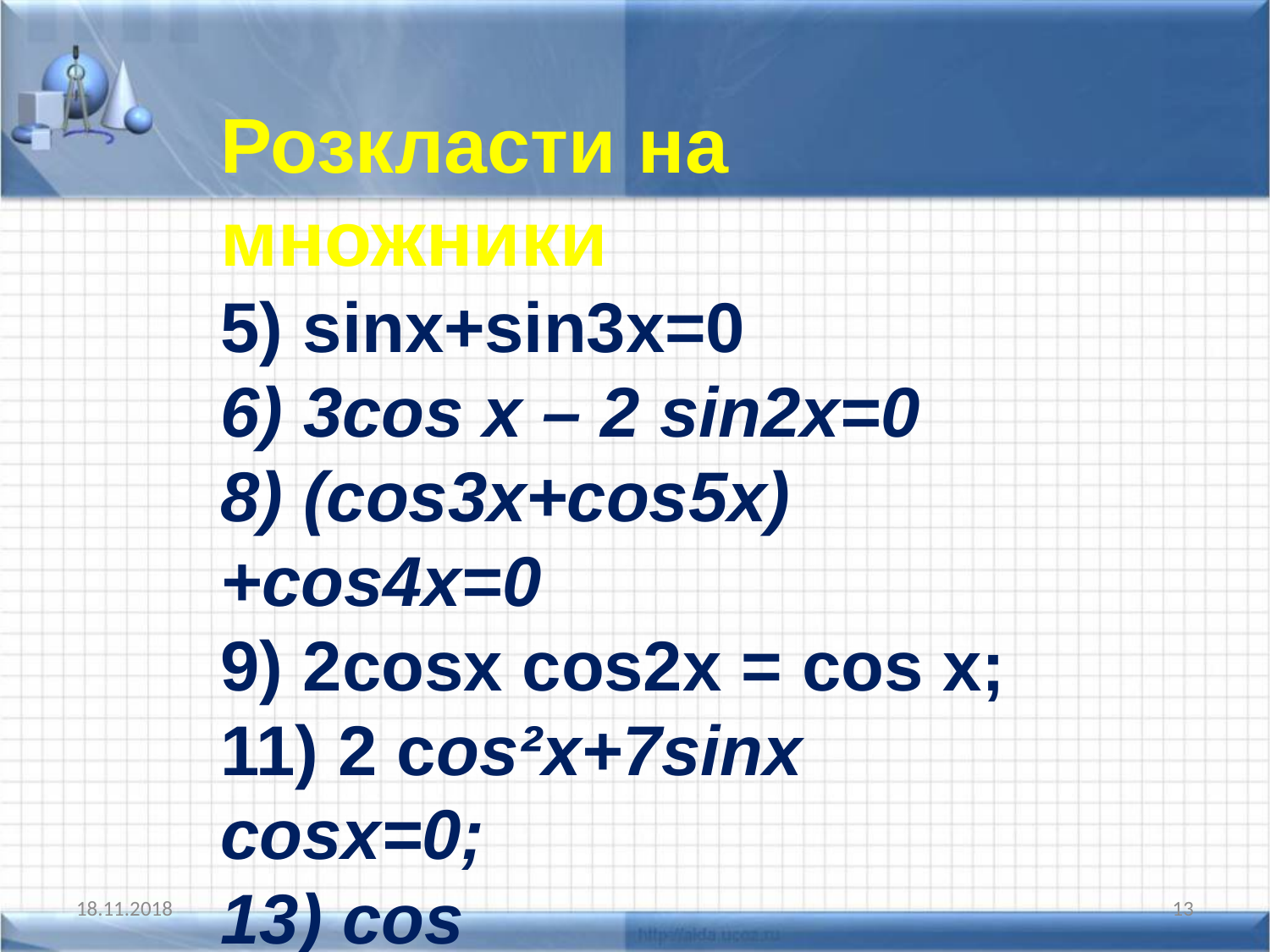

Розкласти на множники
5) sinx+sin3x=0
6) 3cos x – 2 sin2x=0
8) (cos3x+cos5x)+cos4x=0
9) 2cosx cos2x = cos x;
11) 2 cos²x+7sinx cosx=0;
13) cos x+cos5x=cos3x+cos7x;
14) sin2x+sin8x=cos3x;
18.11.2018
13